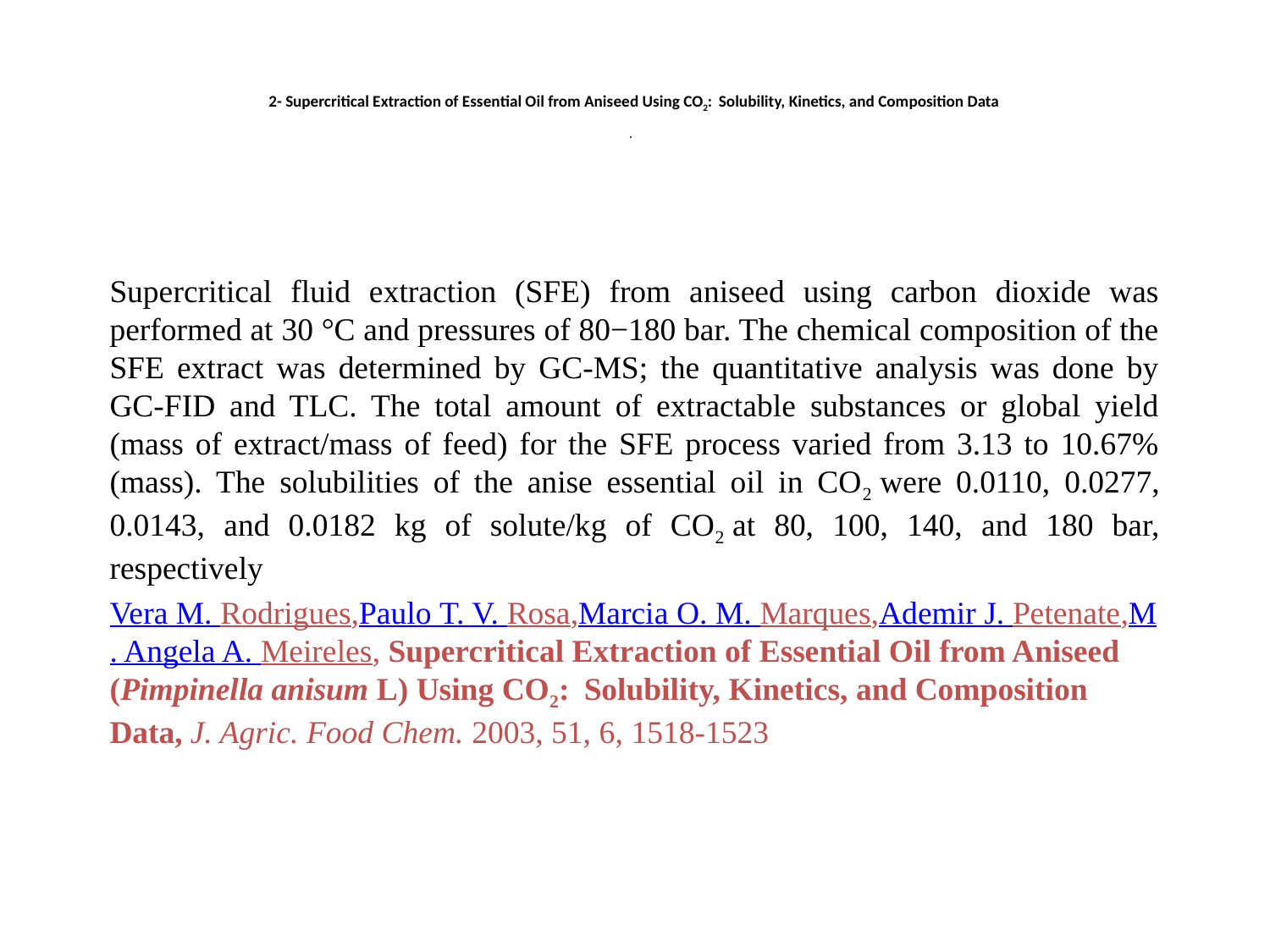

# 2- Supercritical Extraction of Essential Oil from Aniseed Using CO2:  Solubility, Kinetics, and Composition Data .
Supercritical fluid extraction (SFE) from aniseed using carbon dioxide was performed at 30 °C and pressures of 80−180 bar. The chemical composition of the SFE extract was determined by GC-MS; the quantitative analysis was done by GC-FID and TLC. The total amount of extractable substances or global yield (mass of extract/mass of feed) for the SFE process varied from 3.13 to 10.67% (mass). The solubilities of the anise essential oil in CO2 were 0.0110, 0.0277, 0.0143, and 0.0182 kg of solute/kg of CO2 at 80, 100, 140, and 180 bar, respectively
Vera M. Rodrigues,Paulo T. V. Rosa,Marcia O. M. Marques,Ademir J. Petenate,M. Angela A. Meireles, Supercritical Extraction of Essential Oil from Aniseed (Pimpinella anisum L) Using CO2:  Solubility, Kinetics, and Composition Data, J. Agric. Food Chem. 2003, 51, 6, 1518-1523